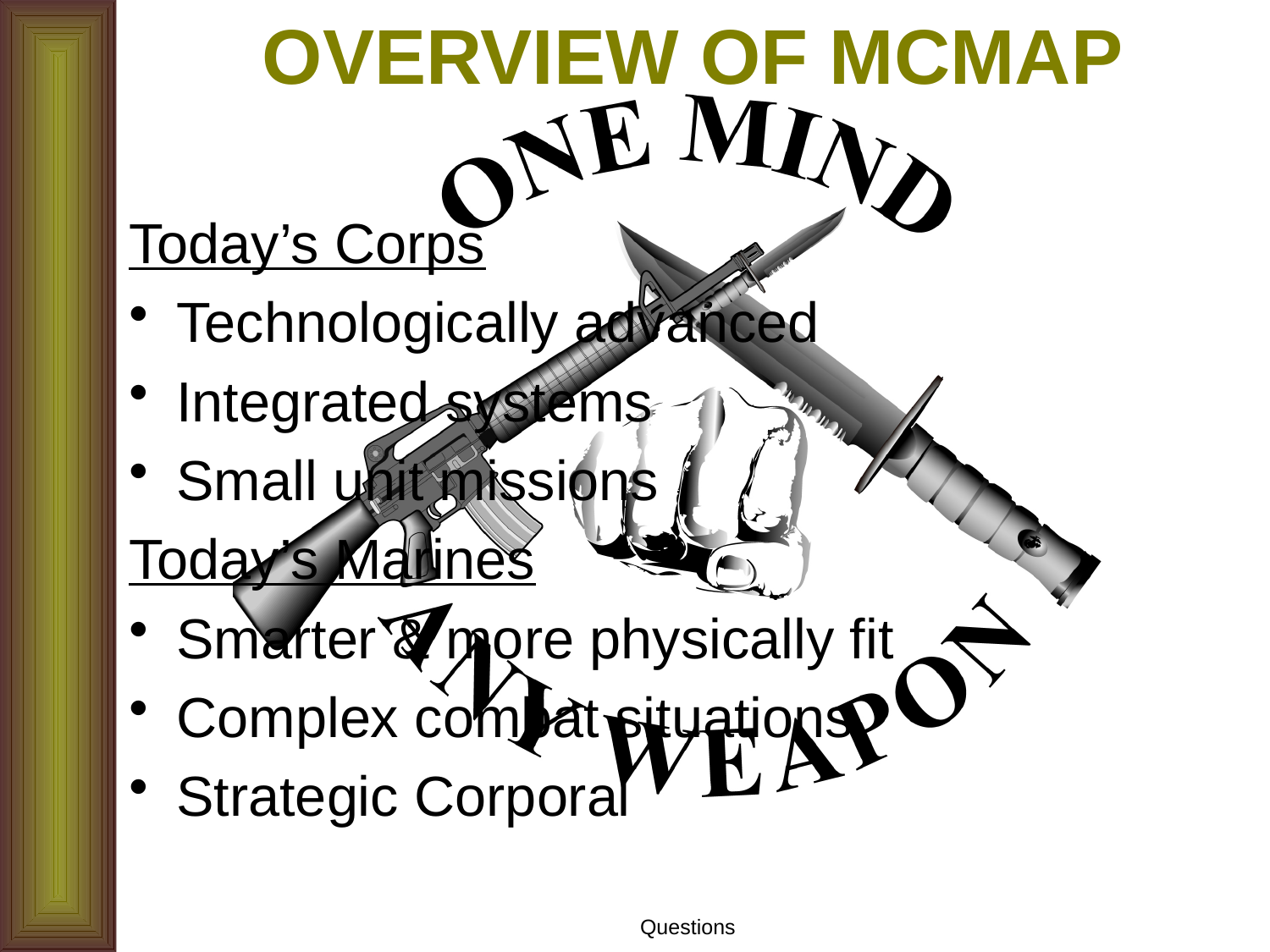

# OVERVIEW OF MCMAP
Today’s Corps
Technologically advanced
Integrated systems
Small unit missions
Today’s Marines
Smarter & more physically fit
Complex combat situations
Strategic Corporal
Questions